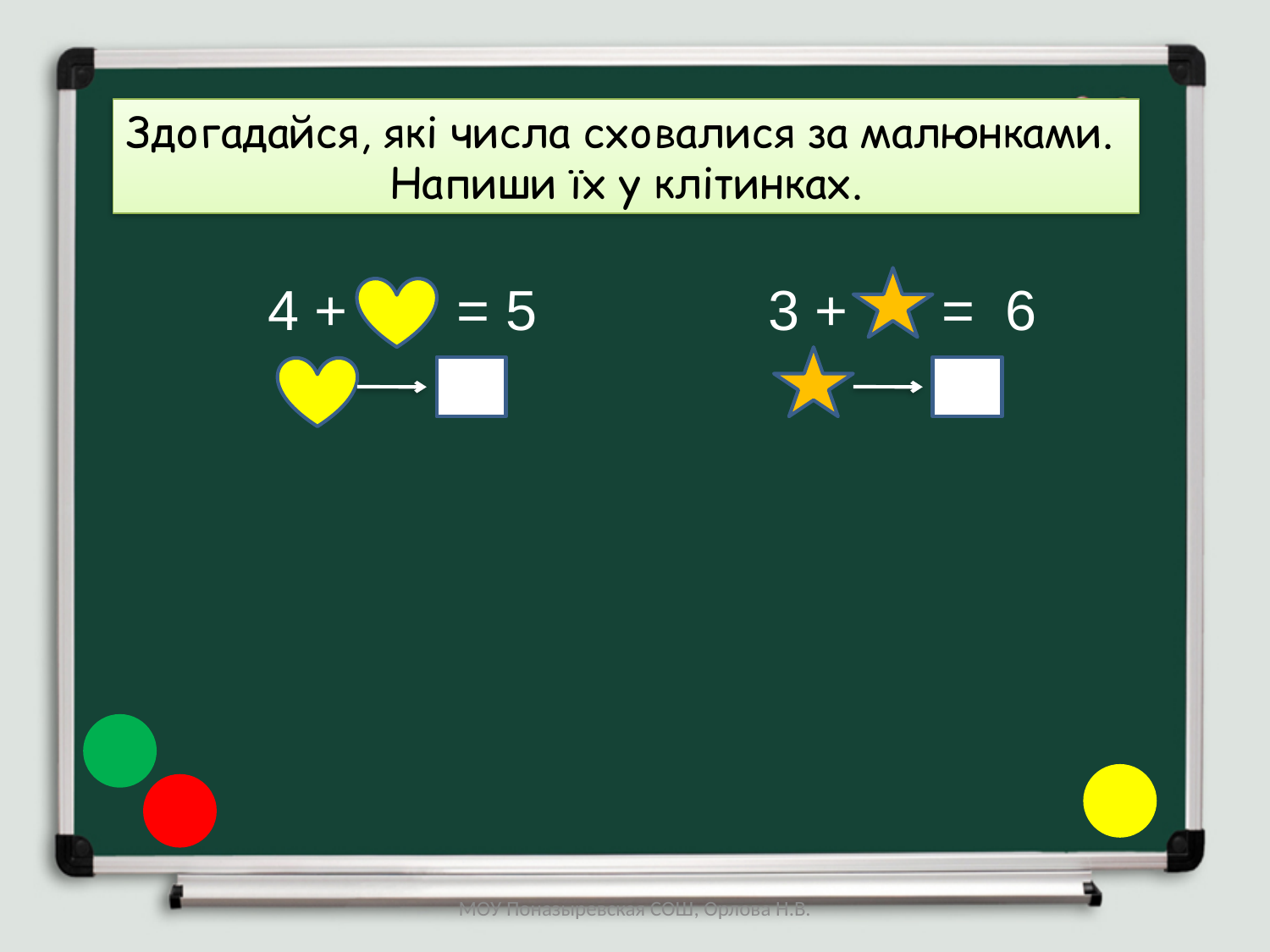

Здогадайся, які числа сховалися за малюнками.
Напиши їх у клітинках.
 4 +       = 5
3 +      =  6

МОУ Поназыревская СОШ, Орлова Н.В.